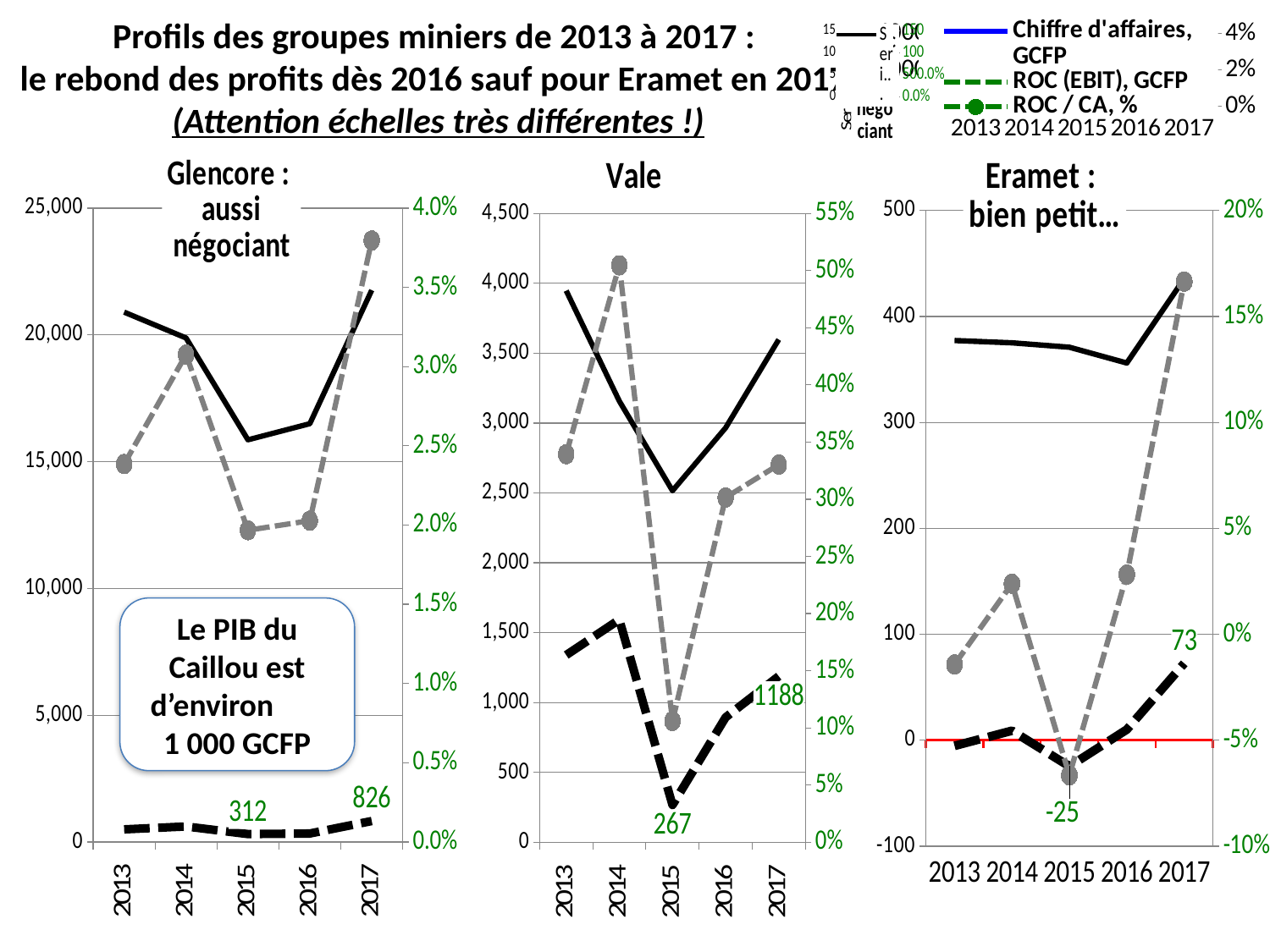

### Chart: Glencore

| Category | Chiffre d'affaires, GCFP | ROC (EBIT), GCFP | ROC / CA, % |
|---|---|---|---|
| 2013.0 | 20896.46 | 498.3899999999985 | 0.0238504512247528 |
| 2014.0 | 19876.89 | 611.3199999999983 | 0.0307553143374038 |
| 2015.0 | 15860.24 | 312.0400000000006 | 0.0196743554952511 |
| 2016.0 | 16497.91 | 334.4899999999993 | 0.0202746893394375 |
| 2017.0 | 21762.45 | 826.0200000000012 | 0.0379562043795621 |

### Chart: Glencore :
aussi
négociant

| Category |  |  |  |
|---|---|---|---|
|  | None | None | None |
|  | None | None | None |
|  | None | None | None |
|  | None | None | None |
|  | None | None | None |
# Profils des groupes miniers de 2013 à 2017 :
le rebond des profits dès 2016 sauf pour Eramet en 2017
(Attention échelles très différentes !)

### Chart: Vale

| Category | Chiffre d'affaires | ROC (EBIT) | ROC / CA |
|---|---|---|---|
| 2013.0 | 3946.71 | 1339.816 | 0.339476678043231 |
| 2014.0 | 3157.288 | 1593.028 | 0.504555808656036 |
| 2015.0 | 2515.688 | 266.848 | 0.106073567151411 |
| 2016.0 | 2966.171 | 894.491 | 0.301564205165515 |
| 2017.0 | 3597.423 | 1188.198 | 0.330291433617898 |

### Chart: Glencore :
aussi
négociant

| Category | Chiffre d'affaires, GCFP | ROC (EBIT), GCFP | ROC / CA, % |
|---|---|---|---|
| 2013.0 | 20896.46 | 498.3899999999985 | 0.0238504512247528 |
| 2014.0 | 19876.89 | 611.3199999999983 | 0.0307553143374038 |
| 2015.0 | 15860.24 | 312.0400000000006 | 0.0196743554952511 |
| 2016.0 | 16497.91 | 334.4899999999993 | 0.0202746893394375 |
| 2017.0 | 21762.45 | 826.0200000000012 | 0.0379562043795621 |

### Chart: Eramet :
bien petit…

| Category | Chiffre d'affaires | ROC (EBIT) |  |
|---|---|---|---|
| 2013.0 | 377.32146 | -5.36985 | -0.0142314990512334 |
| 2014.0 | 375.17352 | 8.94975 | 0.0238549618320611 |
| 2015.0 | 370.9969699999999 | -24.70131 | -0.0665808941781923 |
| 2016.0 | 356.08072 | 10.02372 | 0.0281501340482574 |
| 2017.0 | 435.7931599999999 | 72.55264 | 0.166484118291347 |
Le PIB du Caillou est d’environ        1 000 GCFP